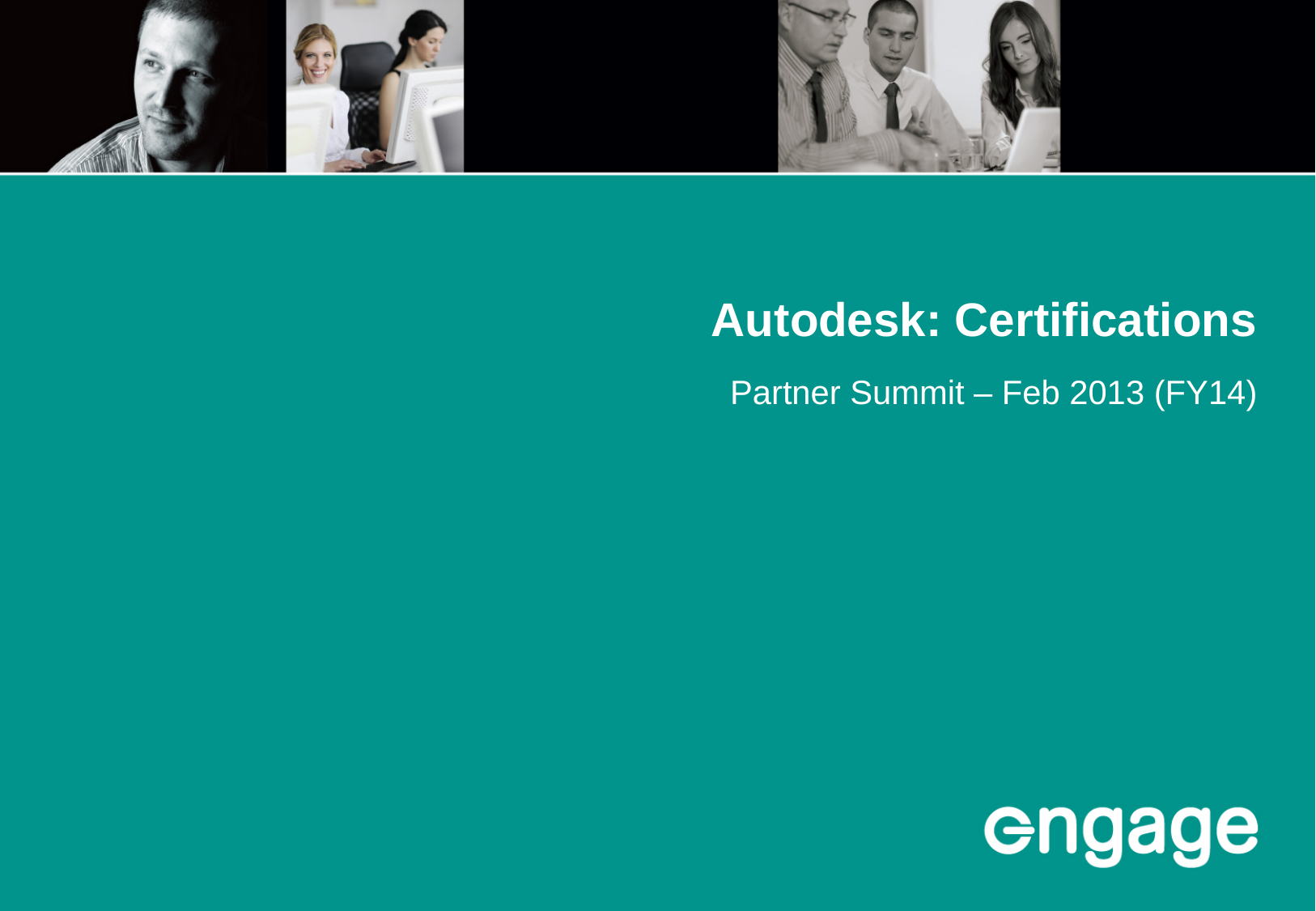

# Autodesk: Certifications
Partner Summit – Feb 2013 (FY14)